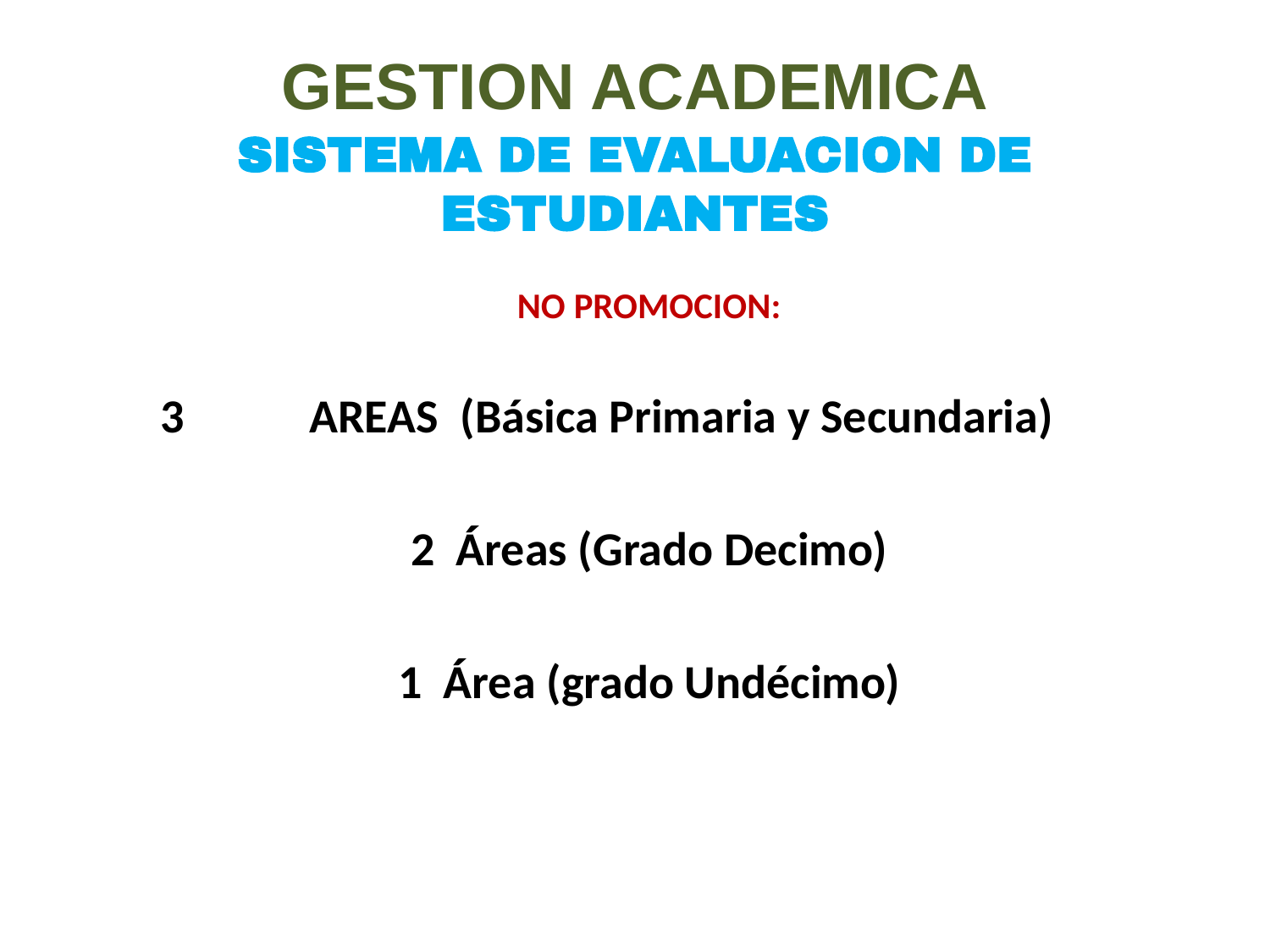

# GESTION ACADEMICA SISTEMA DE EVALUACION DE ESTUDIANTES
NO PROMOCION:

AREAS  (Básica Primaria y Secundaria)

2  Áreas (Grado Decimo)

1  Área (grado Undécimo)